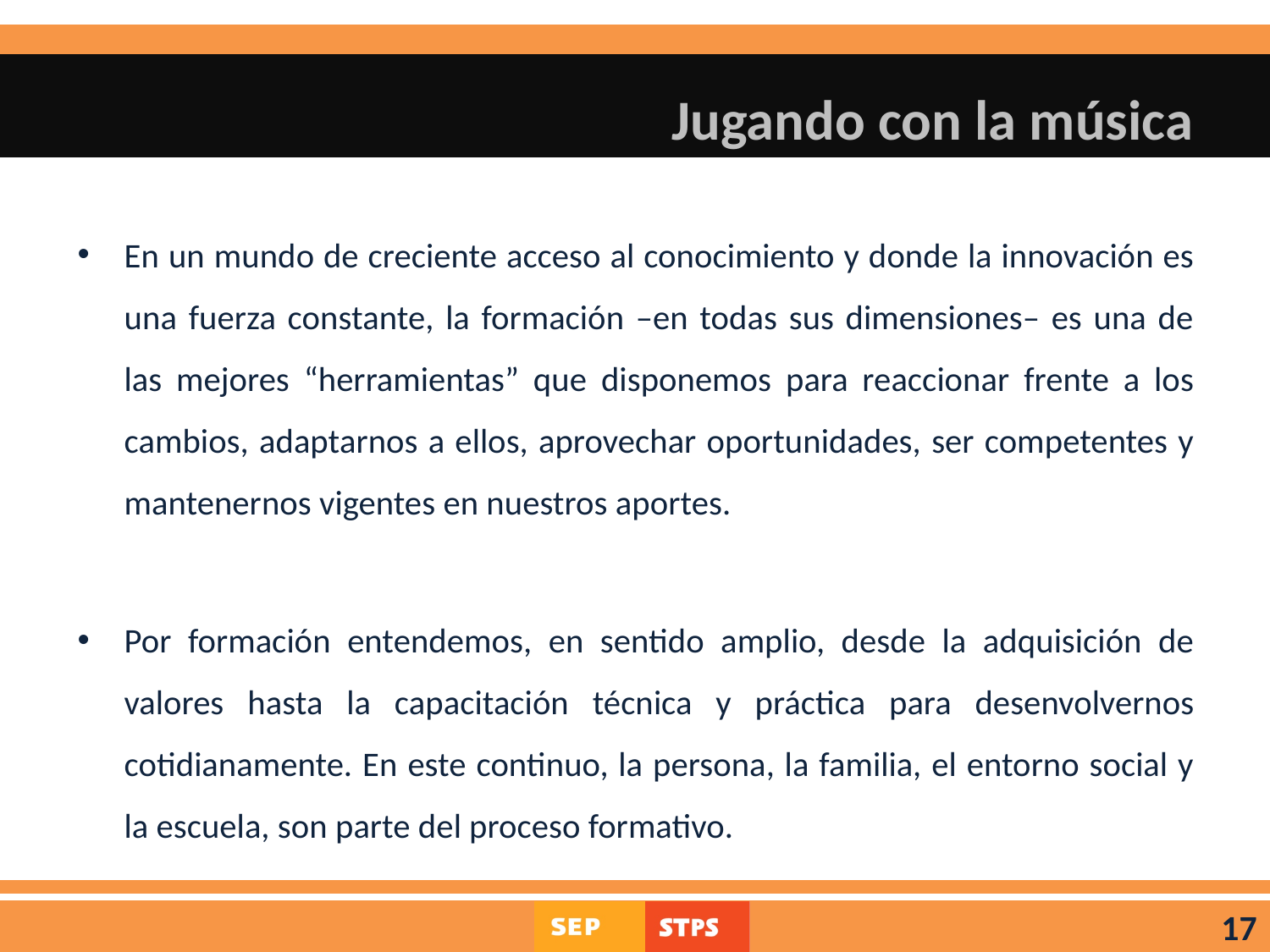

# Jugando con la música
En un mundo de creciente acceso al conocimiento y donde la innovación es una fuerza constante, la formación –en todas sus dimensiones– es una de las mejores “herramientas” que disponemos para reaccionar frente a los cambios, adaptarnos a ellos, aprovechar oportunidades, ser competentes y mantenernos vigentes en nuestros aportes.

Por formación entendemos, en sentido amplio, desde la adquisición de valores hasta la capacitación técnica y práctica para desenvolvernos cotidianamente. En este continuo, la persona, la familia, el entorno social y la escuela, son parte del proceso formativo.

17